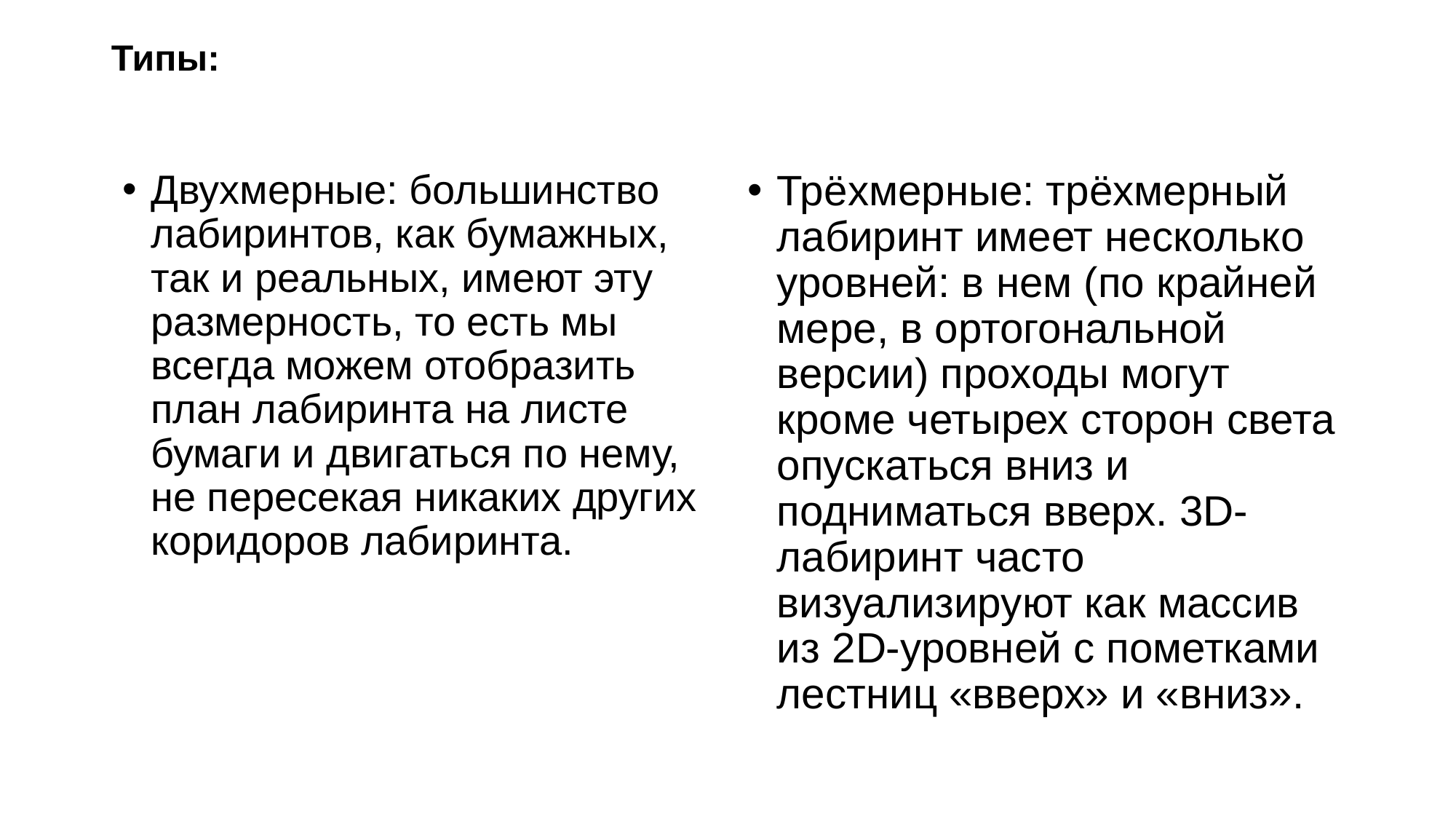

Типы:
Двухмерные: большинство лабиринтов, как бумажных, так и реальных, имеют эту размерность, то есть мы всегда можем отобразить план лабиринта на листе бумаги и двигаться по нему, не пересекая никаких других коридоров лабиринта.
Трёхмерные: трёхмерный лабиринт имеет несколько уровней: в нем (по крайней мере, в ортогональной версии) проходы могут кроме четырех сторон света опускаться вниз и подниматься вверх. 3D-лабиринт часто визуализируют как массив из 2D-уровней с пометками лестниц «вверх» и «вниз».